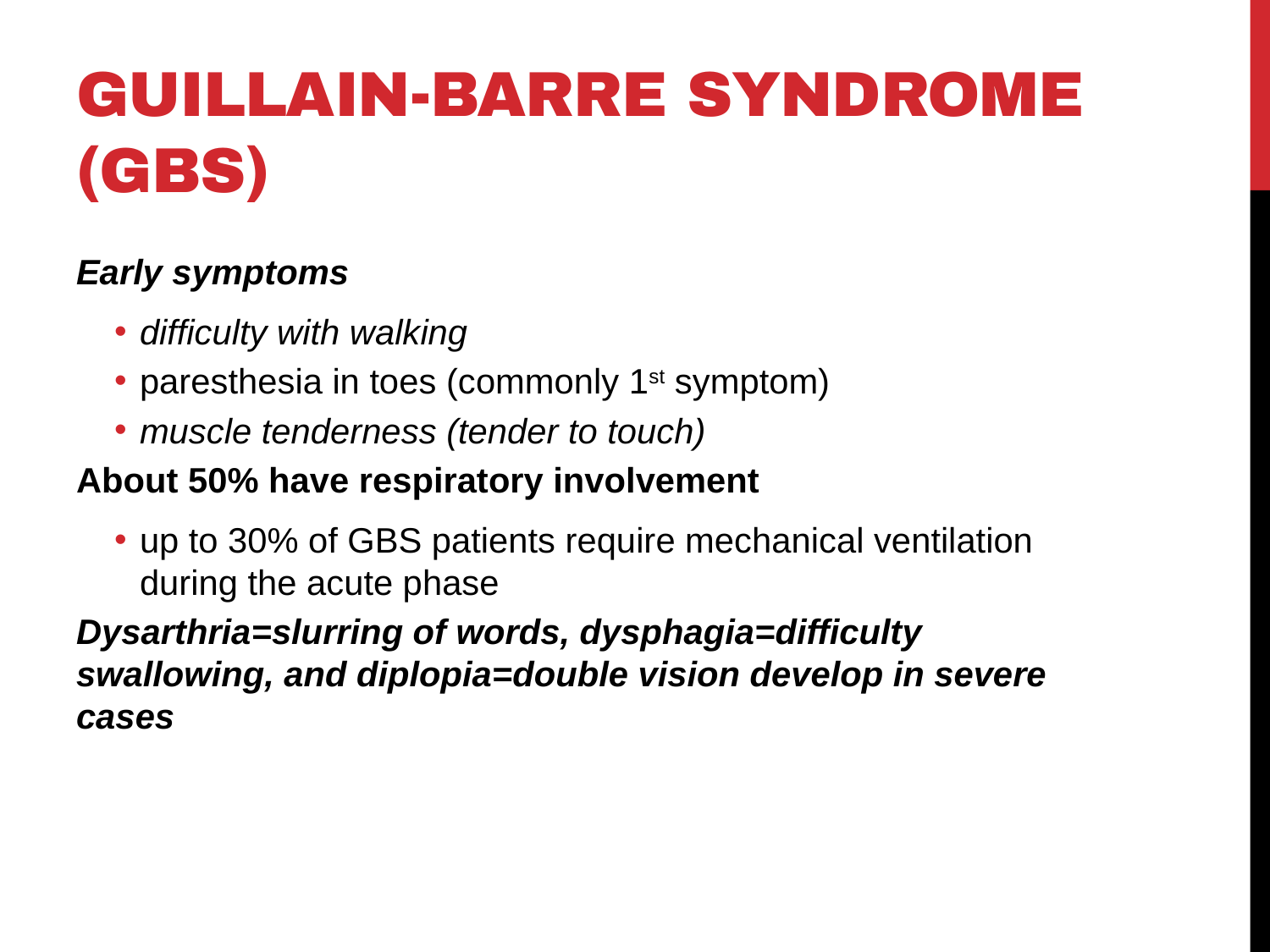

# Guillain-Barre Syndrome (GBS)
Early symptoms
difficulty with walking
paresthesia in toes (commonly 1st symptom)
muscle tenderness (tender to touch)
About 50% have respiratory involvement
up to 30% of GBS patients require mechanical ventilation during the acute phase
Dysarthria=slurring of words, dysphagia=difficulty swallowing, and diplopia=double vision develop in severe cases